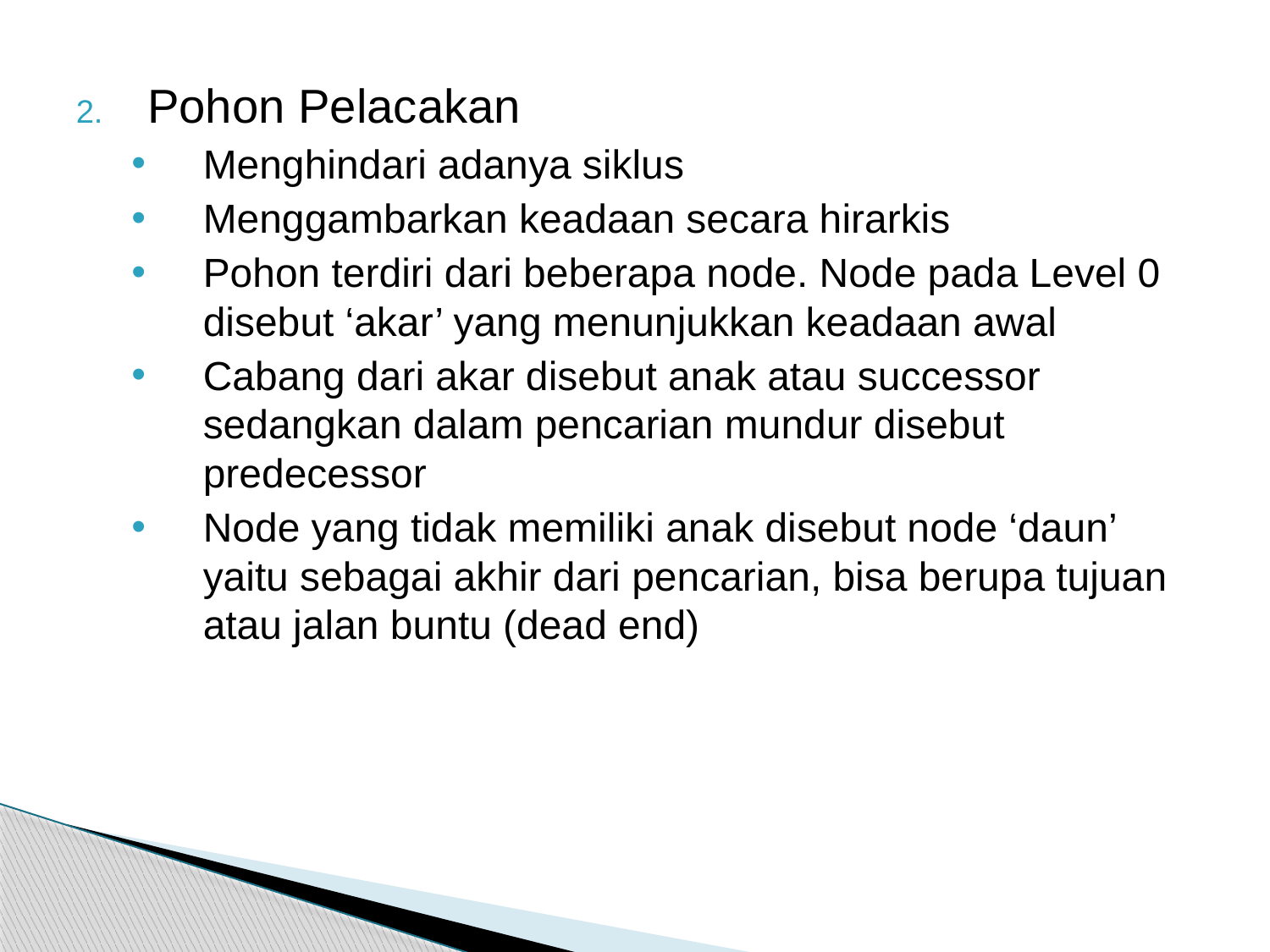

Pohon Pelacakan
Menghindari adanya siklus
Menggambarkan keadaan secara hirarkis
Pohon terdiri dari beberapa node. Node pada Level 0 disebut ‘akar’ yang menunjukkan keadaan awal
Cabang dari akar disebut anak atau successor sedangkan dalam pencarian mundur disebut predecessor
Node yang tidak memiliki anak disebut node ‘daun’ yaitu sebagai akhir dari pencarian, bisa berupa tujuan atau jalan buntu (dead end)